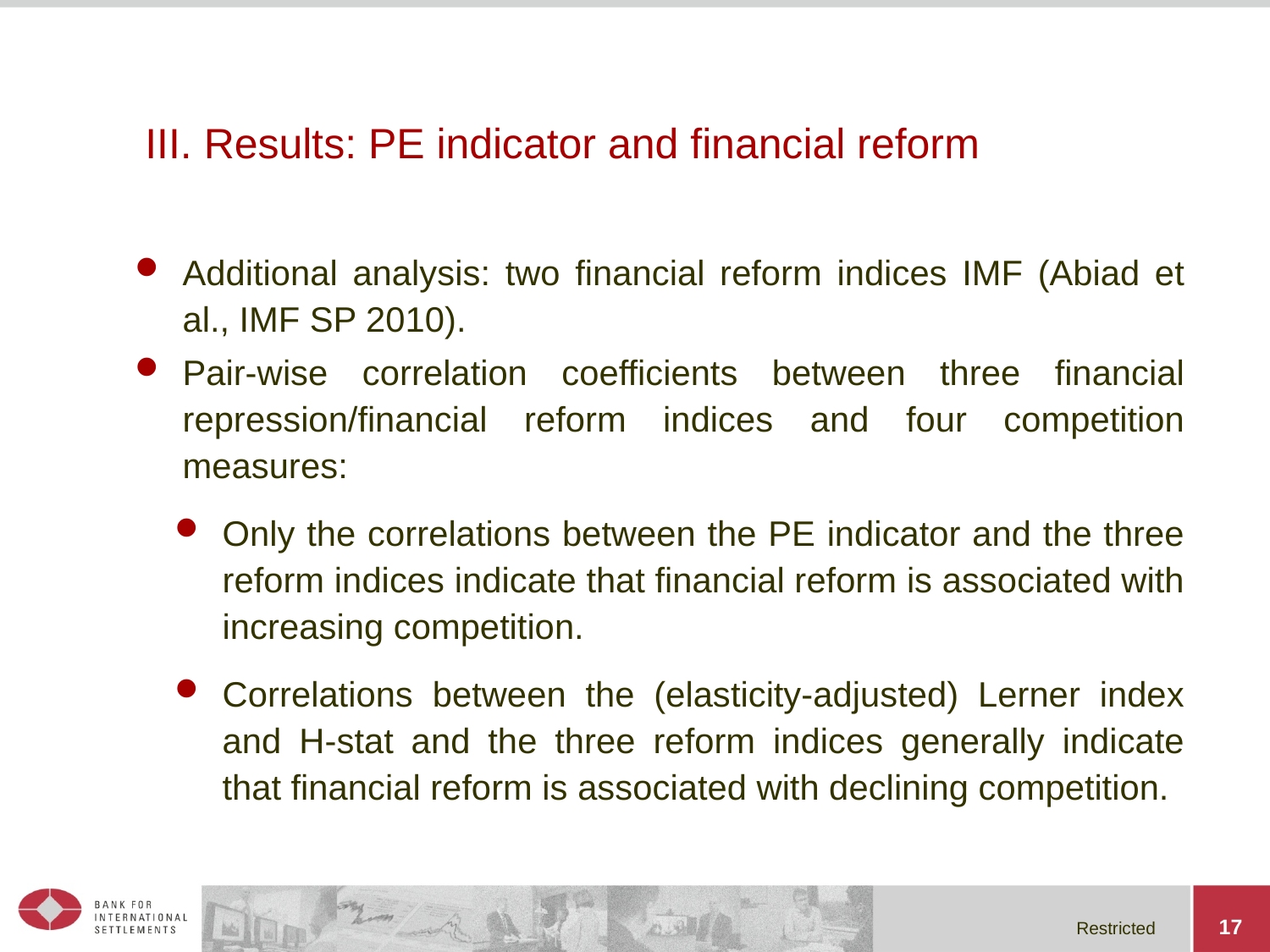

# III. Results: PE indicator and financial reform
Additional analysis: two financial reform indices IMF (Abiad et al., IMF SP 2010).
Pair-wise correlation coefficients between three financial repression/financial reform indices and four competition measures:
Only the correlations between the PE indicator and the three reform indices indicate that financial reform is associated with increasing competition.
Correlations between the (elasticity-adjusted) Lerner index and H-stat and the three reform indices generally indicate that financial reform is associated with declining competition.
17